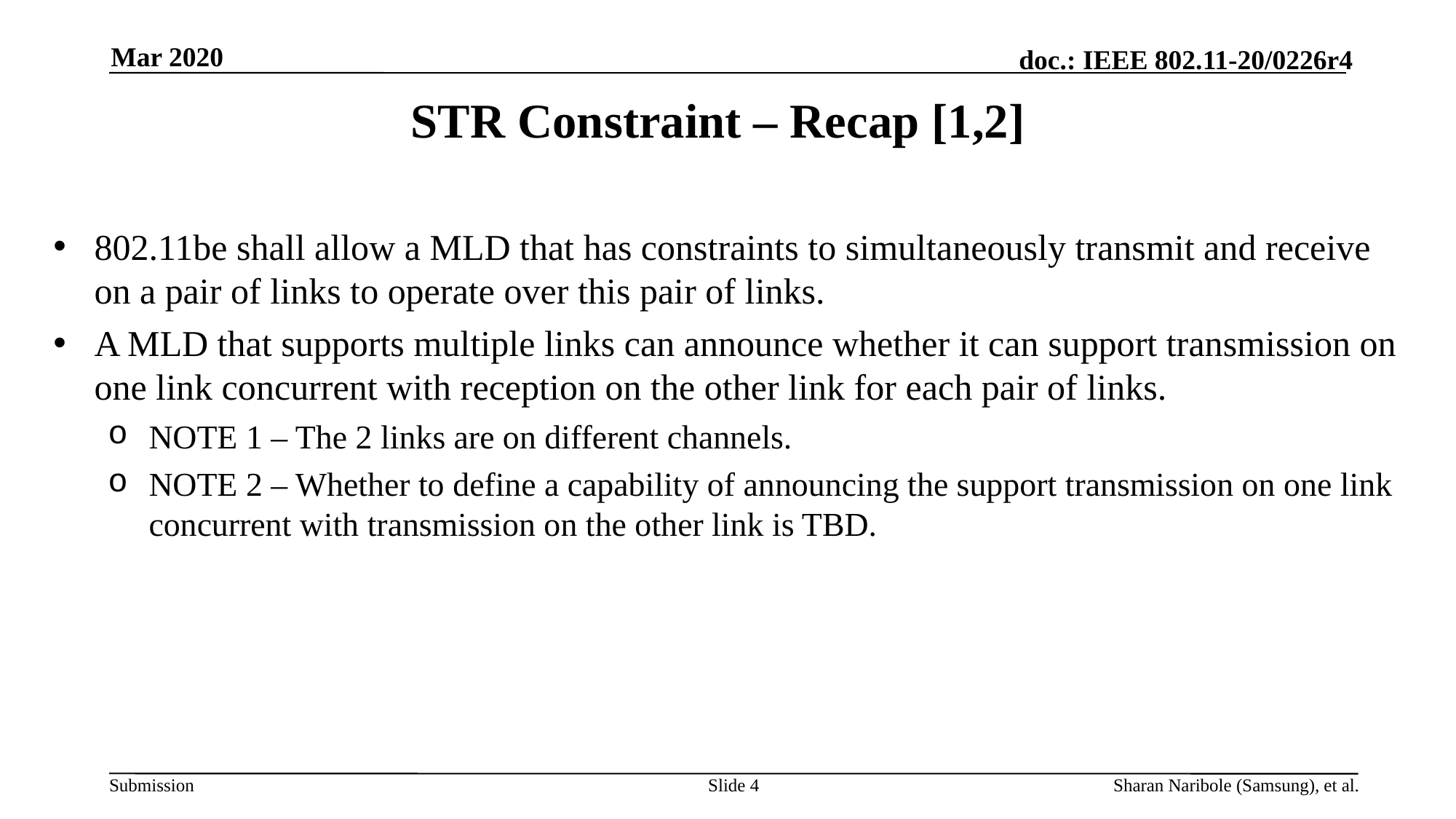

Mar 2020
# STR Constraint – Recap [1,2]
802.11be shall allow a MLD that has constraints to simultaneously transmit and receive on a pair of links to operate over this pair of links.
A MLD that supports multiple links can announce whether it can support transmission on one link concurrent with reception on the other link for each pair of links.
NOTE 1 – The 2 links are on different channels.
NOTE 2 – Whether to define a capability of announcing the support transmission on one link concurrent with transmission on the other link is TBD.
Slide 4
Sharan Naribole (Samsung), et al.